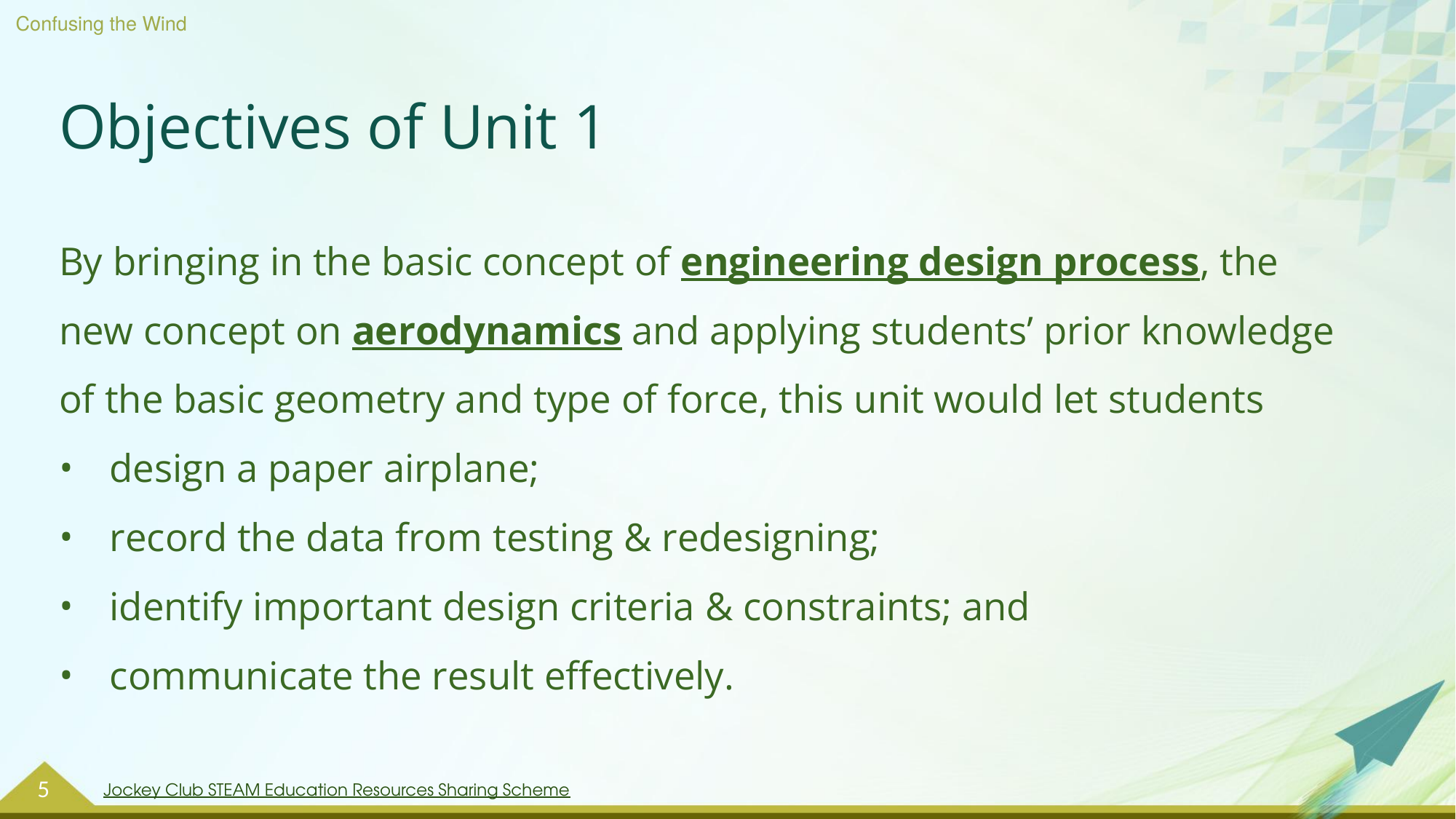

# Objectives of Unit 1
By bringing in the basic concept of engineering design process, the new concept on aerodynamics and applying students’ prior knowledge of the basic geometry and type of force, this unit would let students
design a paper airplane;
record the data from testing & redesigning;
identify important design criteria & constraints; and
communicate the result effectively.

5